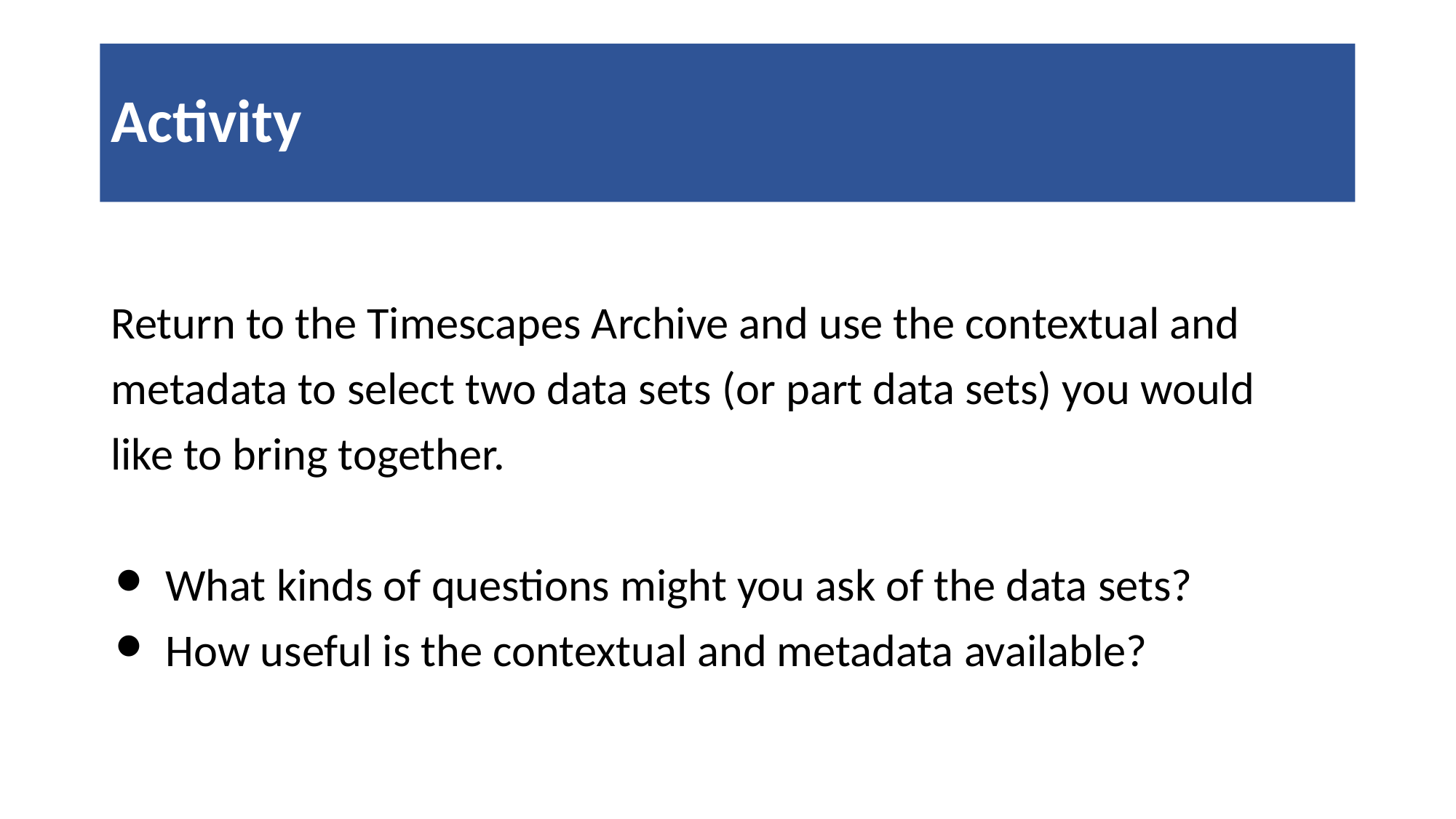

# Activity
Return to the Timescapes Archive and use the contextual and metadata to select two data sets (or part data sets) you would like to bring together.

What kinds of questions might you ask of the data sets?
How useful is the contextual and metadata available?